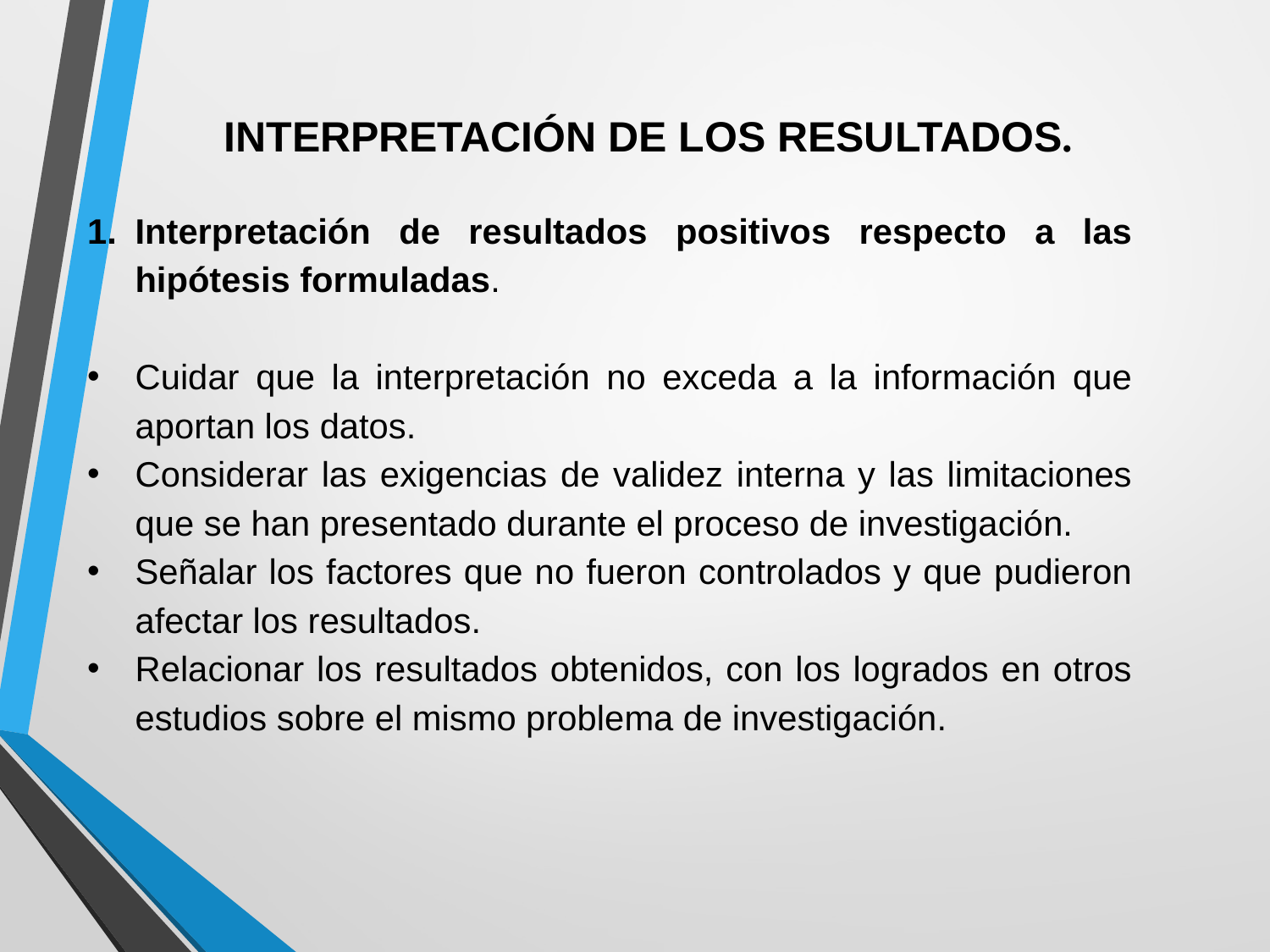

INTERPRETACIÓN DE LOS RESULTADOS.
Interpretación de resultados positivos respecto a las hipótesis formuladas.

Cuidar que la interpretación no exceda a la información que aportan los datos.
Considerar las exigencias de validez interna y las limitaciones que se han presentado durante el proceso de investigación.
Señalar los factores que no fueron controlados y que pudieron afectar los resultados.
Relacionar los resultados obtenidos, con los logrados en otros estudios sobre el mismo problema de investigación.